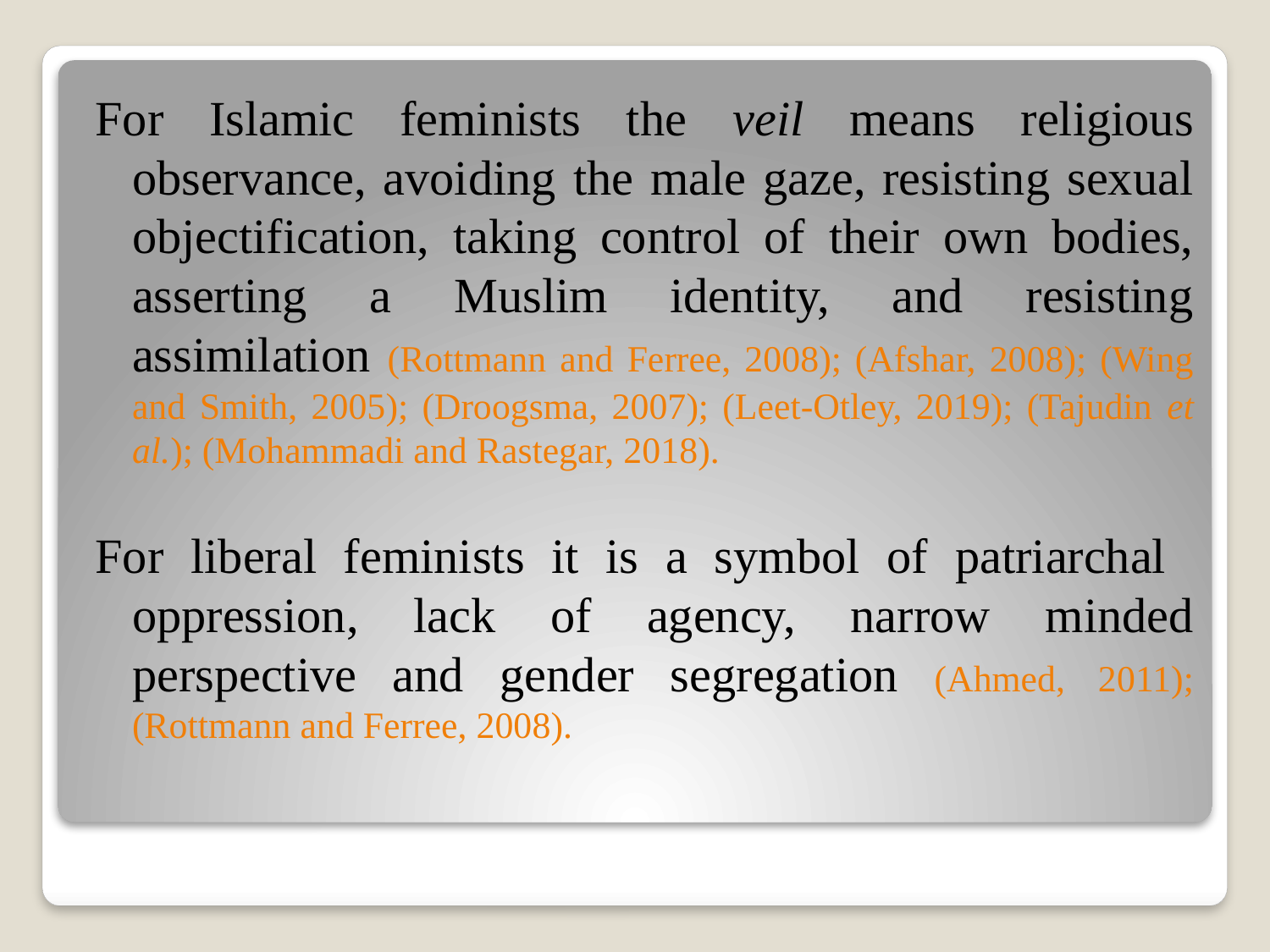

For Islamic feminists the veil means religious observance, avoiding the male gaze, resisting sexual objectification, taking control of their own bodies, asserting a Muslim identity, and resisting assimilation (Rottmann and Ferree, 2008); (Afshar, 2008); (Wing and Smith, 2005); (Droogsma, 2007); (Leet-Otley, 2019); (Tajudin et al.); (Mohammadi and Rastegar, 2018).

For liberal feminists it is a symbol of patriarchal  oppression, lack of agency, narrow minded perspective and gender segregation (Ahmed, 2011); (Rottmann and Ferree, 2008).